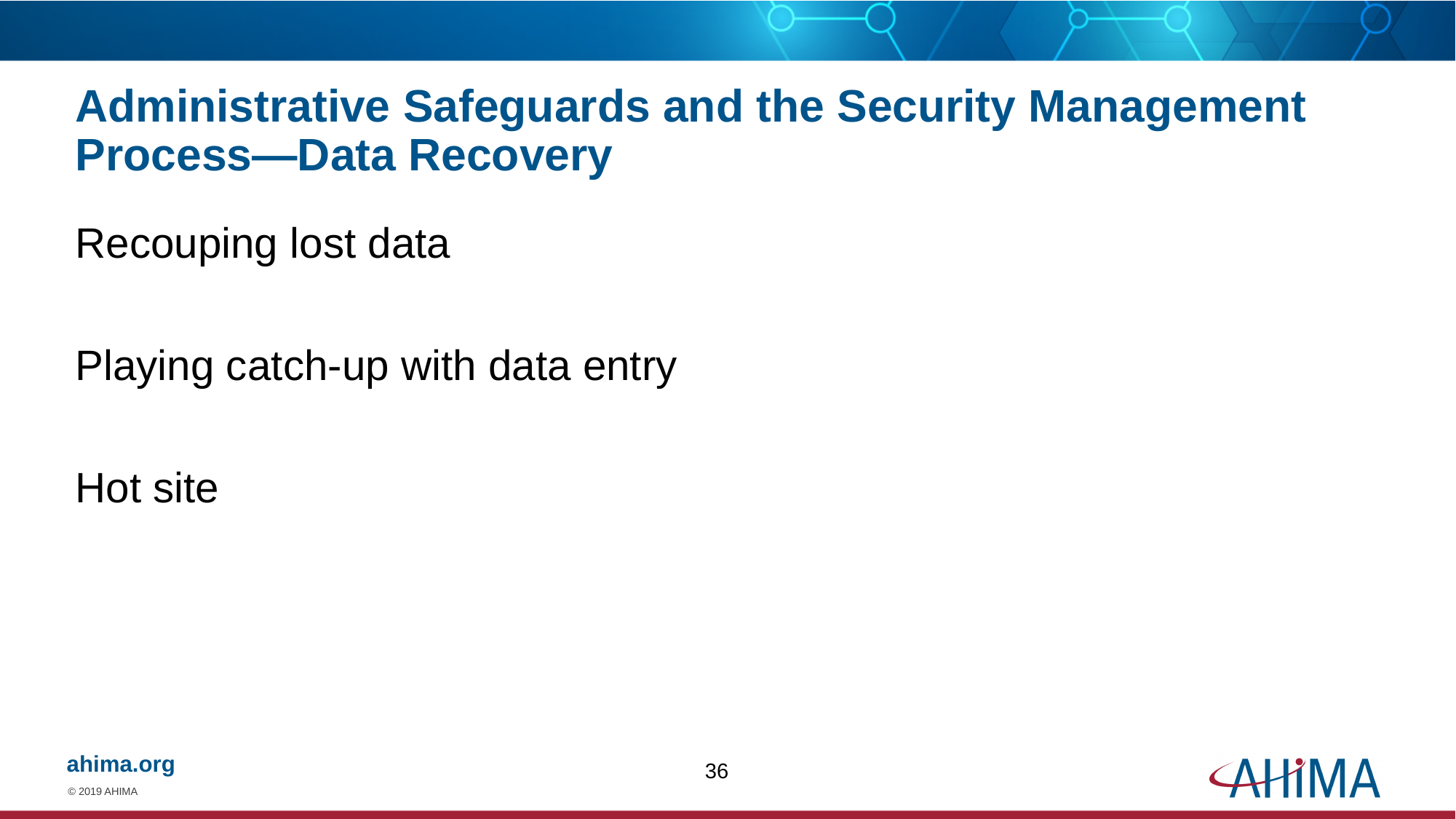

# Administrative Safeguards and the Security Management Process—Data Recovery
Recouping lost data

Playing catch-up with data entry

Hot site